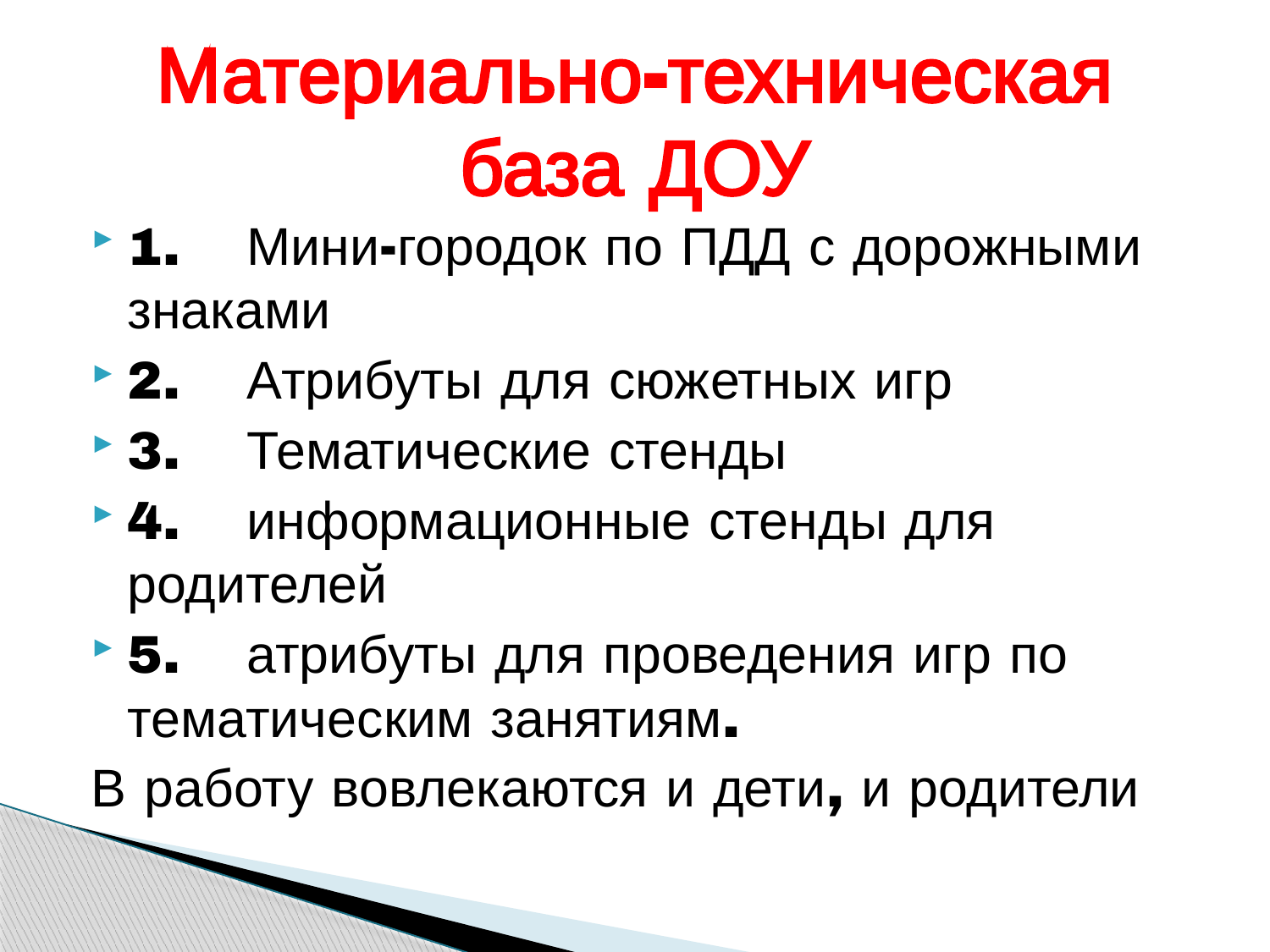

# Материально-техническая база ДОУ
1.	Мини-городок по ПДД с дорожными знаками
2.	Атрибуты для сюжетных игр
3.	Тематические стенды
4.	информационные стенды для родителей
5.	атрибуты для проведения игр по тематическим занятиям.
В работу вовлекаются и дети, и родители